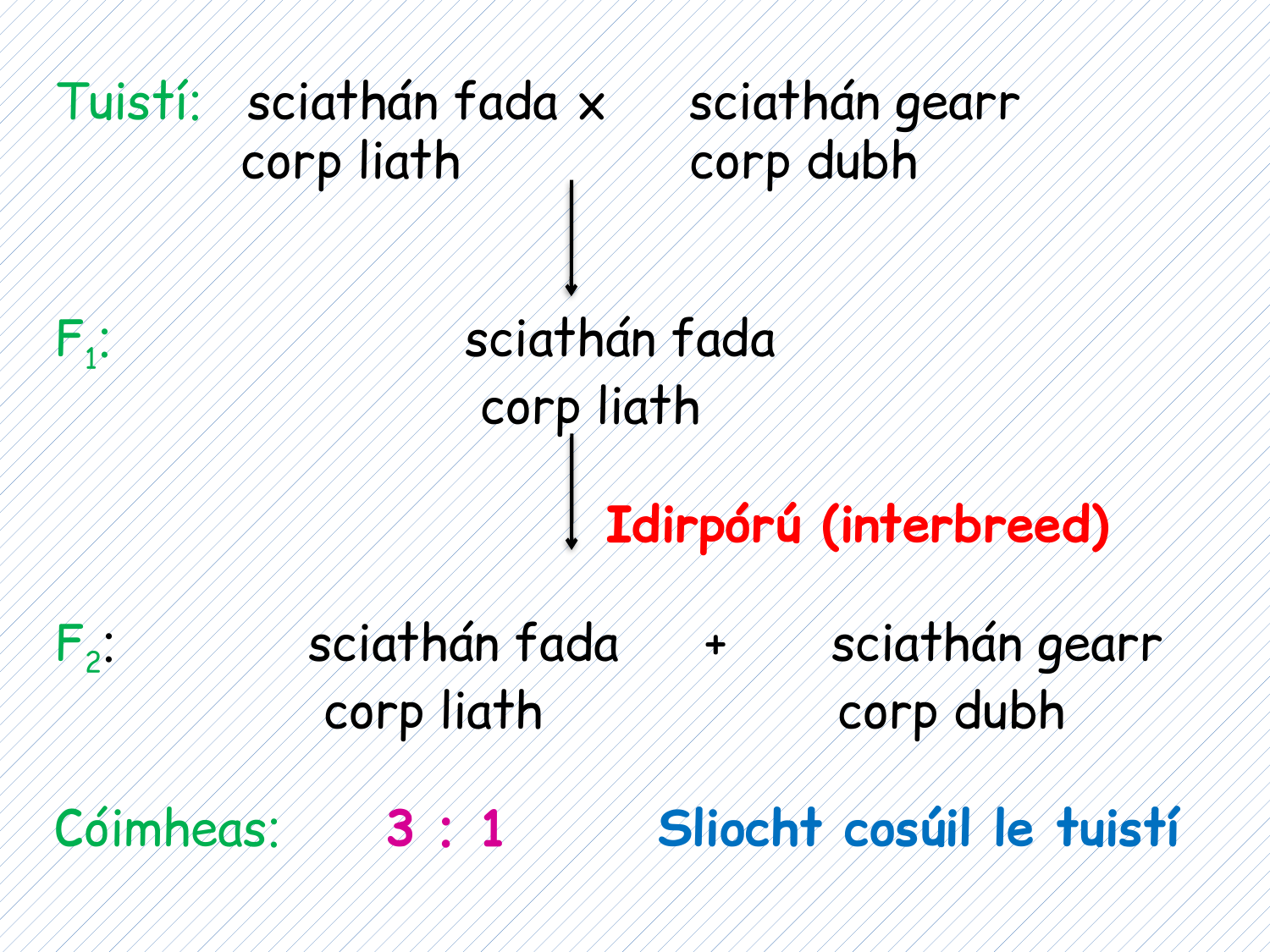

Tuistí:   sciathán fada	 x	sciathán gearr
	    corp liath		corp dubh

F1:			  sciathán fada
			   corp liath

				  Idirpórú (interbreed)
F2:		sciathán fada	 +	 sciathán gearr
		 corp liath 		          corp dubh

Cóimheas:       3	: 1       Sliocht cosúil le tuistí